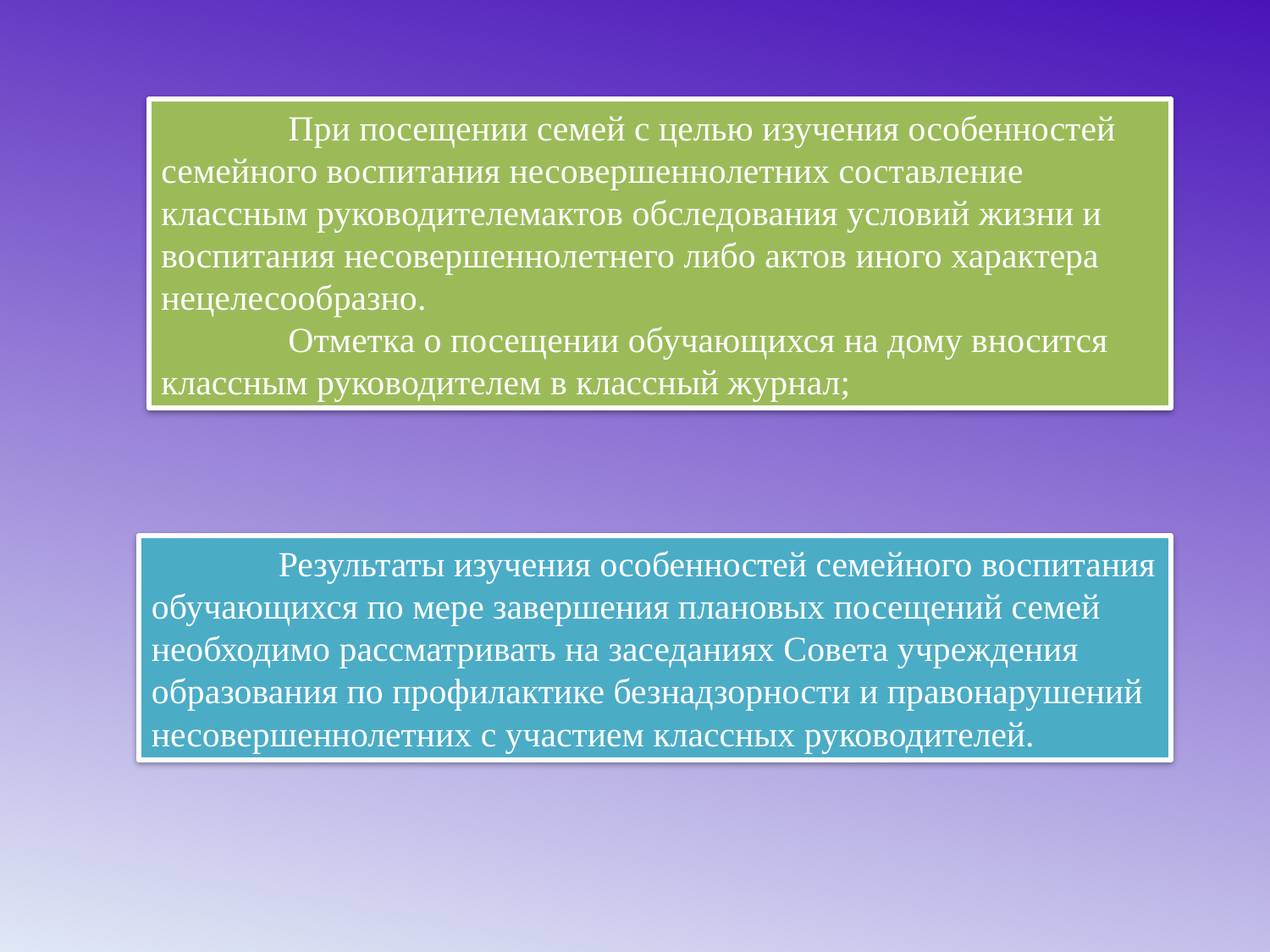

При посещении семей с целью изучения особенностей семейного воспитания несовершеннолетних составление классным руководителемактов обследования условий жизни и воспитания несовершеннолетнего либо актов иного характера нецелесообразно.
	Отметка о посещении обучающихся на дому вносится классным руководителем в классный журнал;
	Результаты изучения особенностей семейного воспитания обучающихся по мере завершения плановых посещений семей необходимо рассматривать на заседаниях Совета учреждения образования по профилактике безнадзорности и правонарушений несовершеннолетних с участием классных руководителей.